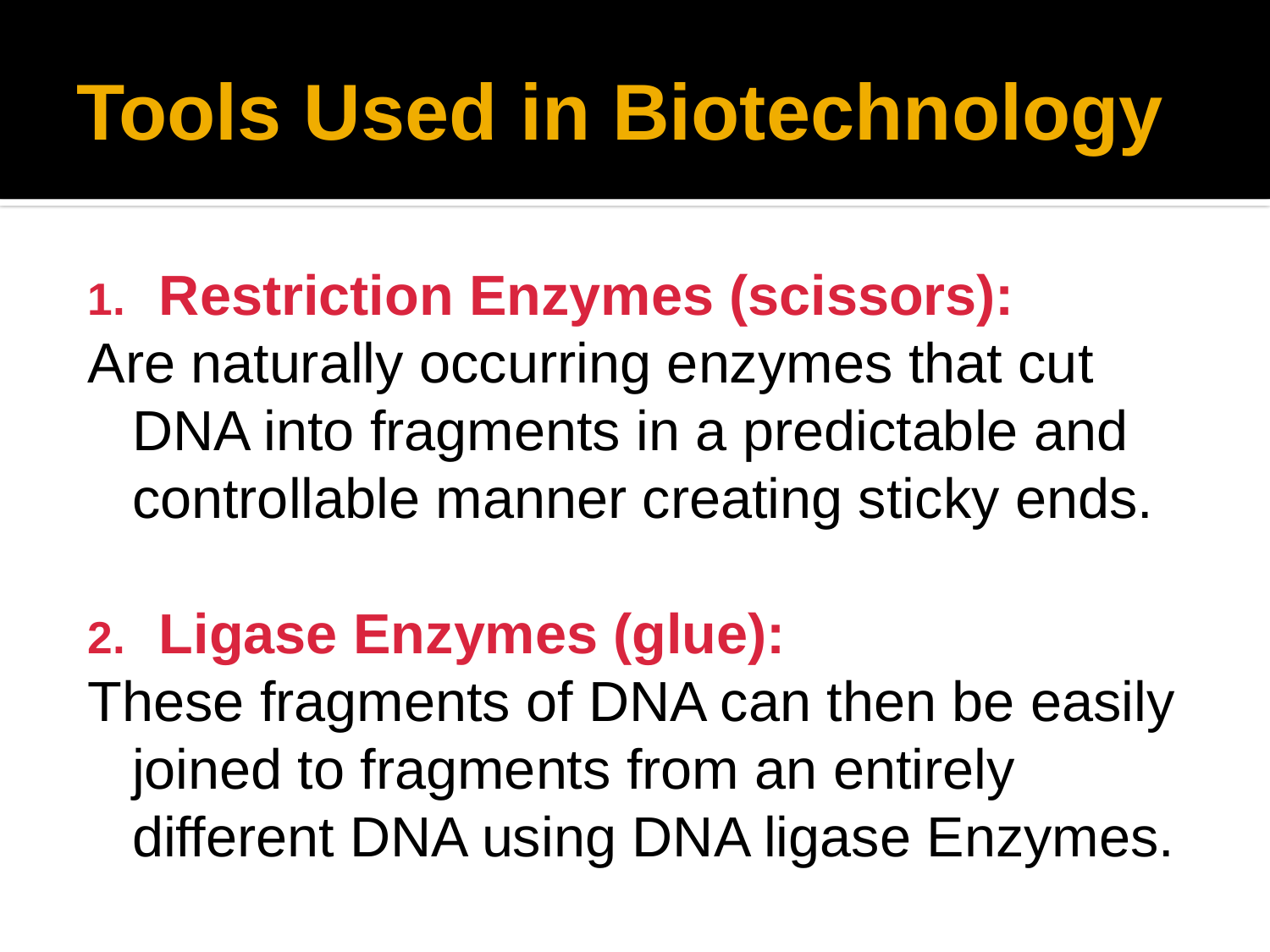

# Tools Used in Biotechnology
Restriction Enzymes (scissors):
Are naturally occurring enzymes that cut DNA into fragments in a predictable and controllable manner creating sticky ends.

Ligase Enzymes (glue):
These fragments of DNA can then be easily joined to fragments from an entirely different DNA using DNA ligase Enzymes.